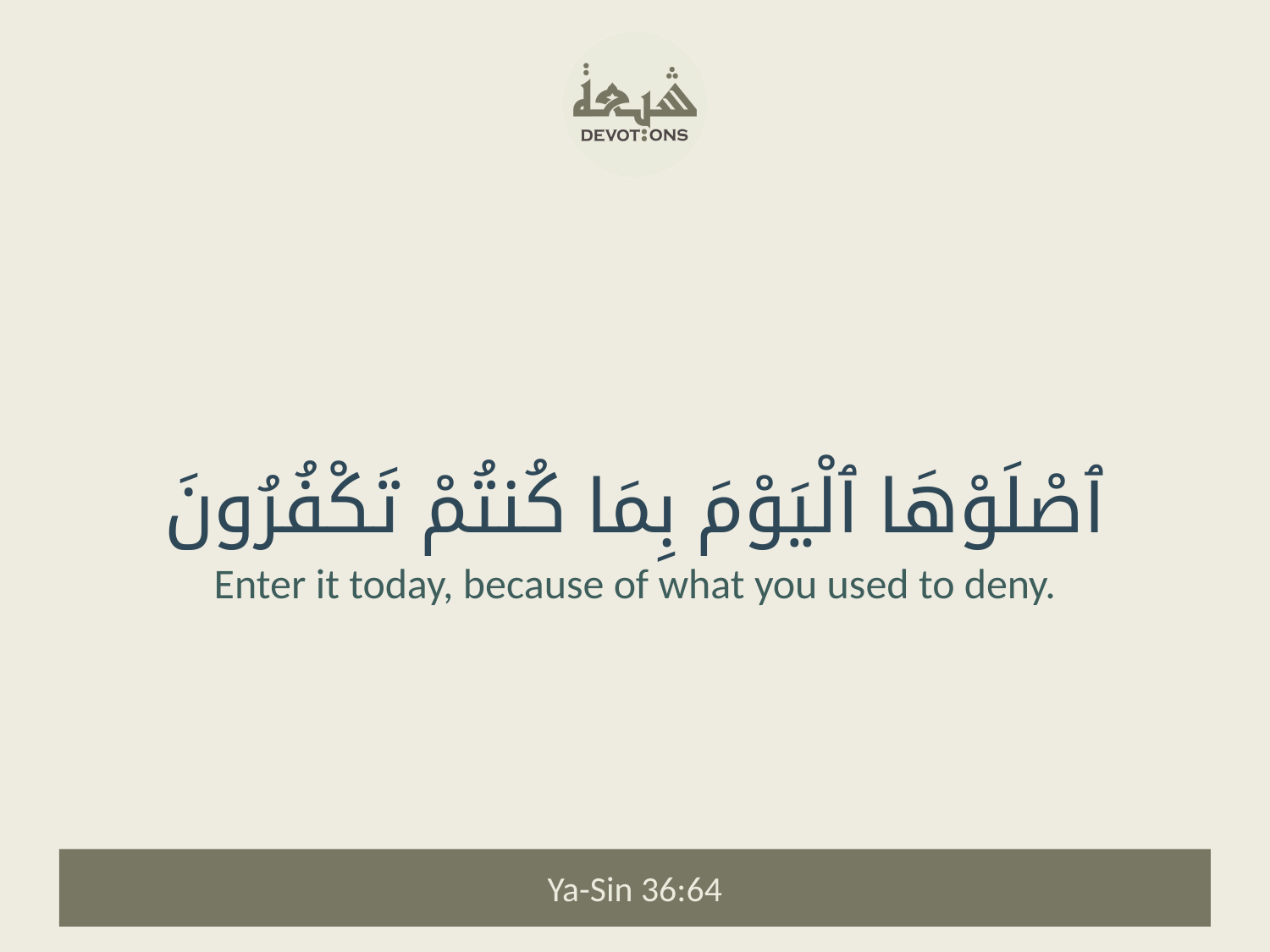

ٱصْلَوْهَا ٱلْيَوْمَ بِمَا كُنتُمْ تَكْفُرُونَ
Enter it today, because of what you used to deny.
Ya-Sin 36:64